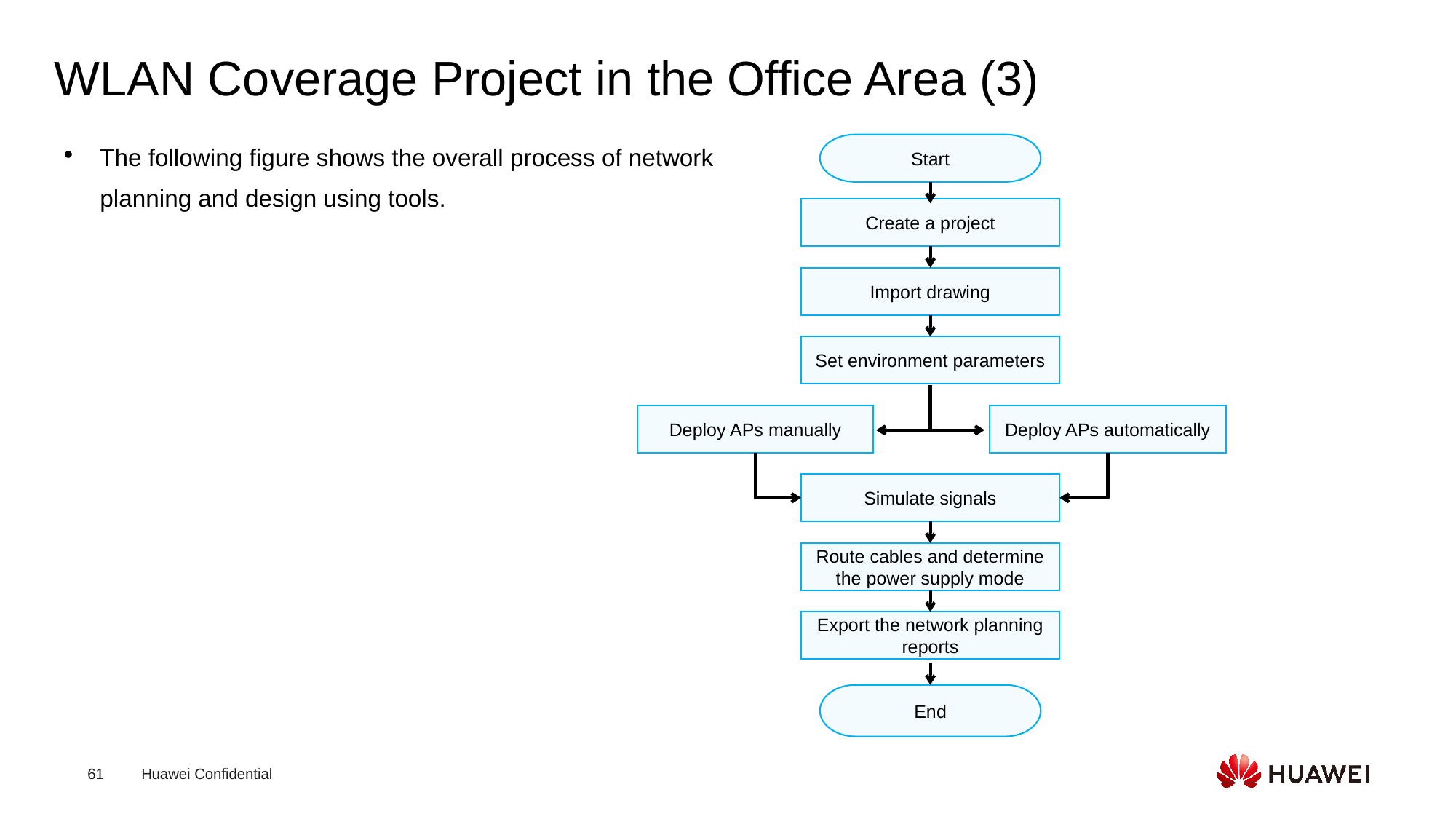

# WLAN Coverage Project in the Office Area (3)
The following figure shows the overall process of network planning and design using tools.
Start
Create a project
Import drawing
Set environment parameters
Deploy APs manually
Deploy APs automatically
Simulate signals
Route cables and determine the power supply mode
Export the network planning reports
End